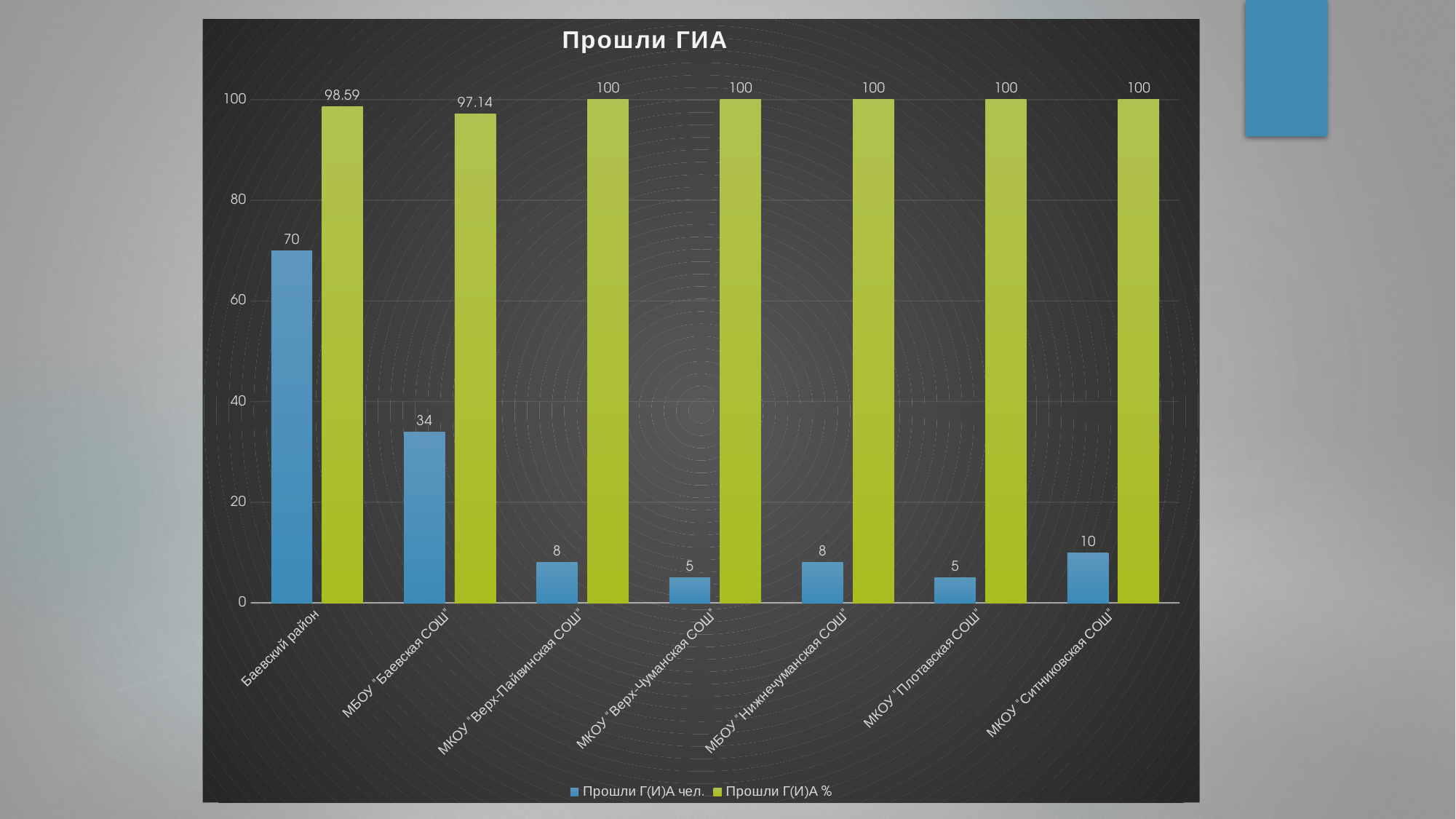

### Chart: Прошли ГИА

| Category | Прошли Г(И)А чел. | Прошли Г(И)А % |
|---|---|---|
| Баевский район | 70.0 | 98.59 |
| МБОУ "Баевская СОШ" | 34.0 | 97.14 |
| МКОУ "Верх-Пайвинская СОШ" | 8.0 | 100.0 |
| МКОУ "Верх-Чуманская СОШ" | 5.0 | 100.0 |
| МБОУ "Нижнечуманская СОШ" | 8.0 | 100.0 |
| МКОУ "Плотавская СОШ" | 5.0 | 100.0 |
| МКОУ "Ситниковская СОШ" | 10.0 | 100.0 |
#